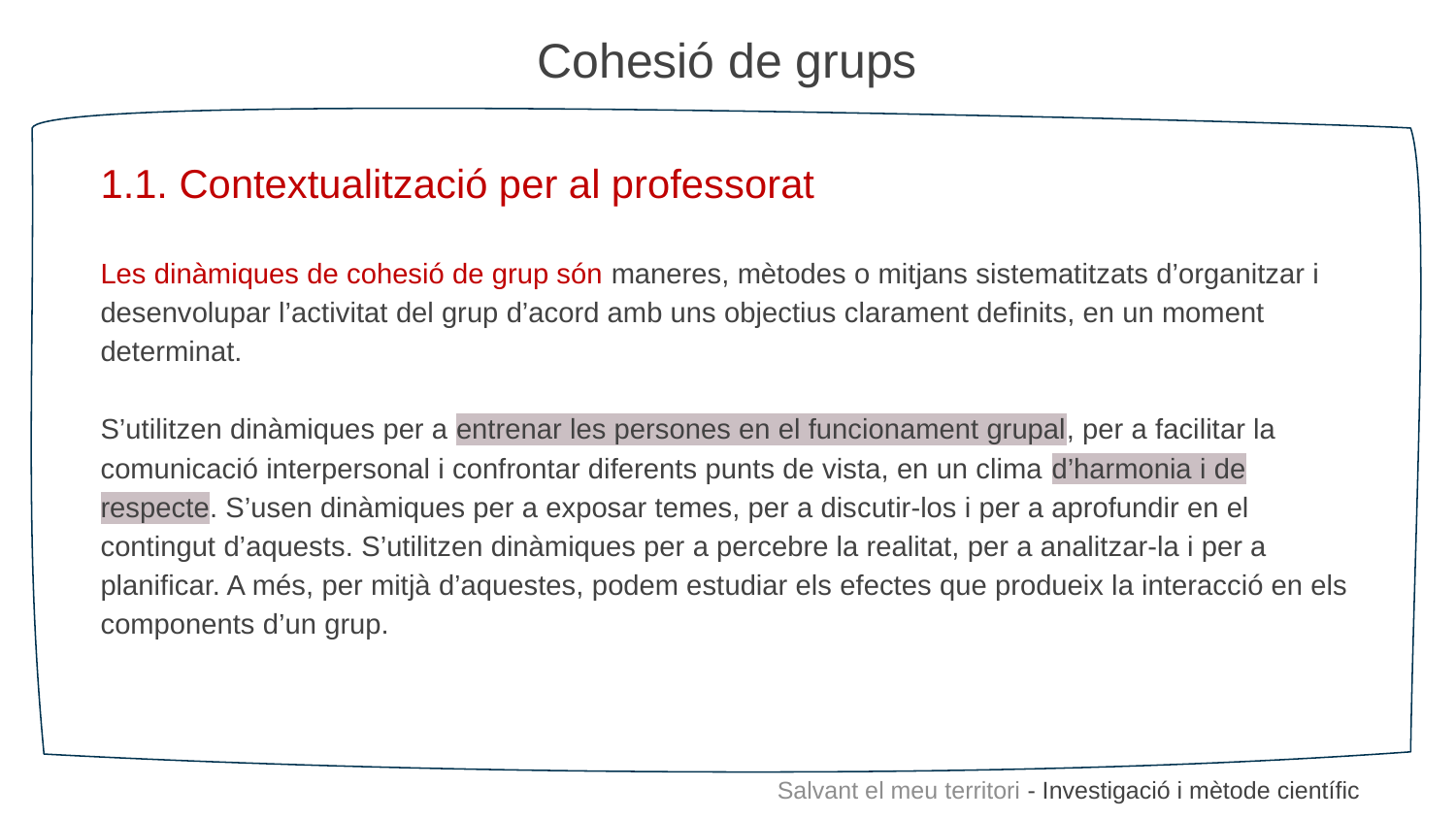

Cohesió de grups

1.1. Contextualització per al professorat
Les dinàmiques de cohesió de grup són maneres, mètodes o mitjans sistematitzats d’organitzar i desenvolupar l’activitat del grup d’acord amb uns objectius clarament definits, en un moment determinat.

S’utilitzen dinàmiques per a entrenar les persones en el funcionament grupal, per a facilitar la comunicació interpersonal i confrontar diferents punts de vista, en un clima d’harmonia i de respecte. S’usen dinàmiques per a exposar temes, per a discutir-los i per a aprofundir en el contingut d’aquests. S’utilitzen dinàmiques per a percebre la realitat, per a analitzar-la i per a planificar. A més, per mitjà d’aquestes, podem estudiar els efectes que produeix la interacció en els components d’un grup.

Salvant el meu territori - Investigació i mètode científic